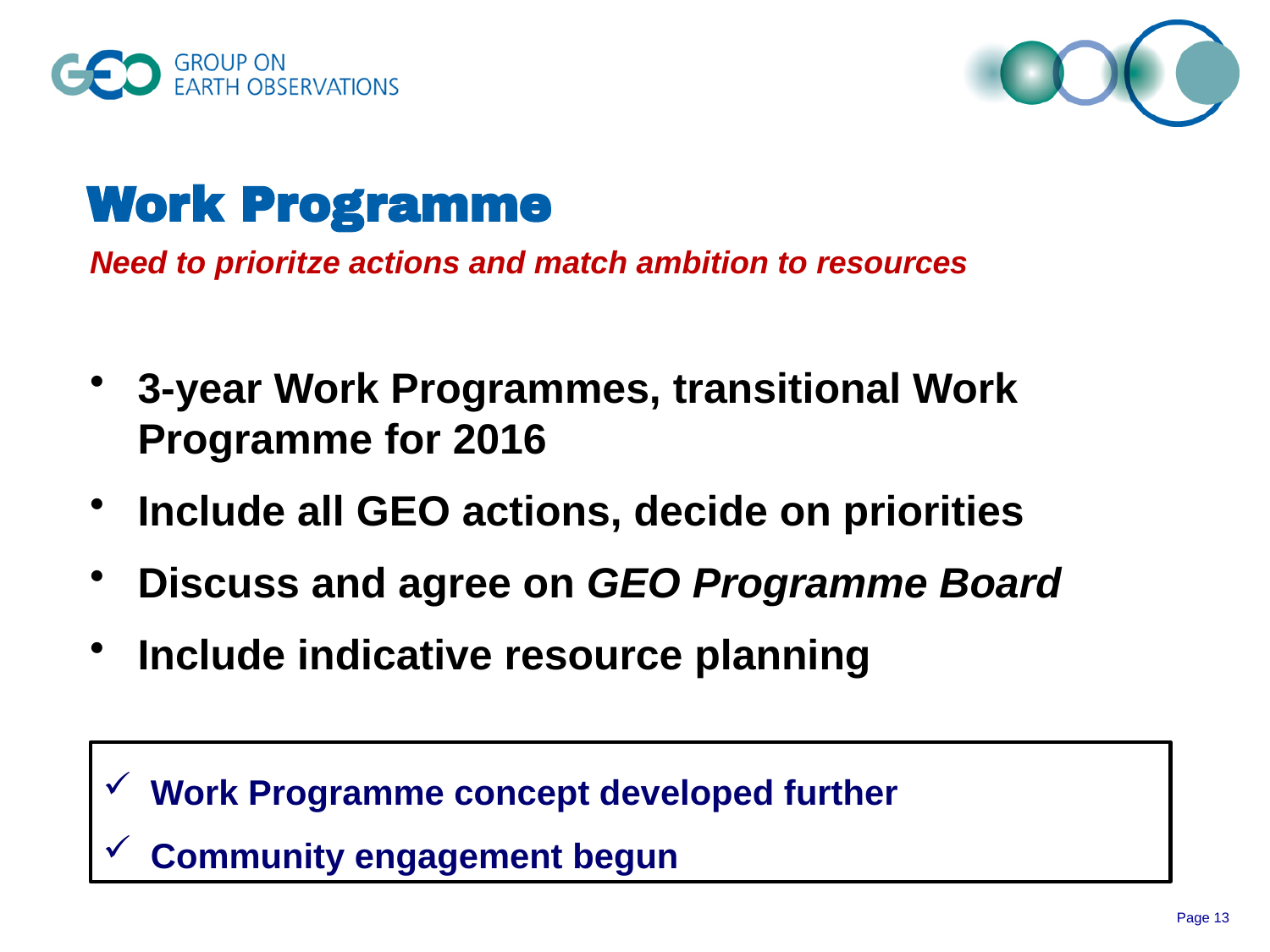

# Work Programme
Need to prioritze actions and match ambition to resources

3-year Work Programmes, transitional Work Programme for 2016
Include all GEO actions, decide on priorities
Discuss and agree on GEO Programme Board
Include indicative resource planning
Work Programme concept developed further
Community engagement begun